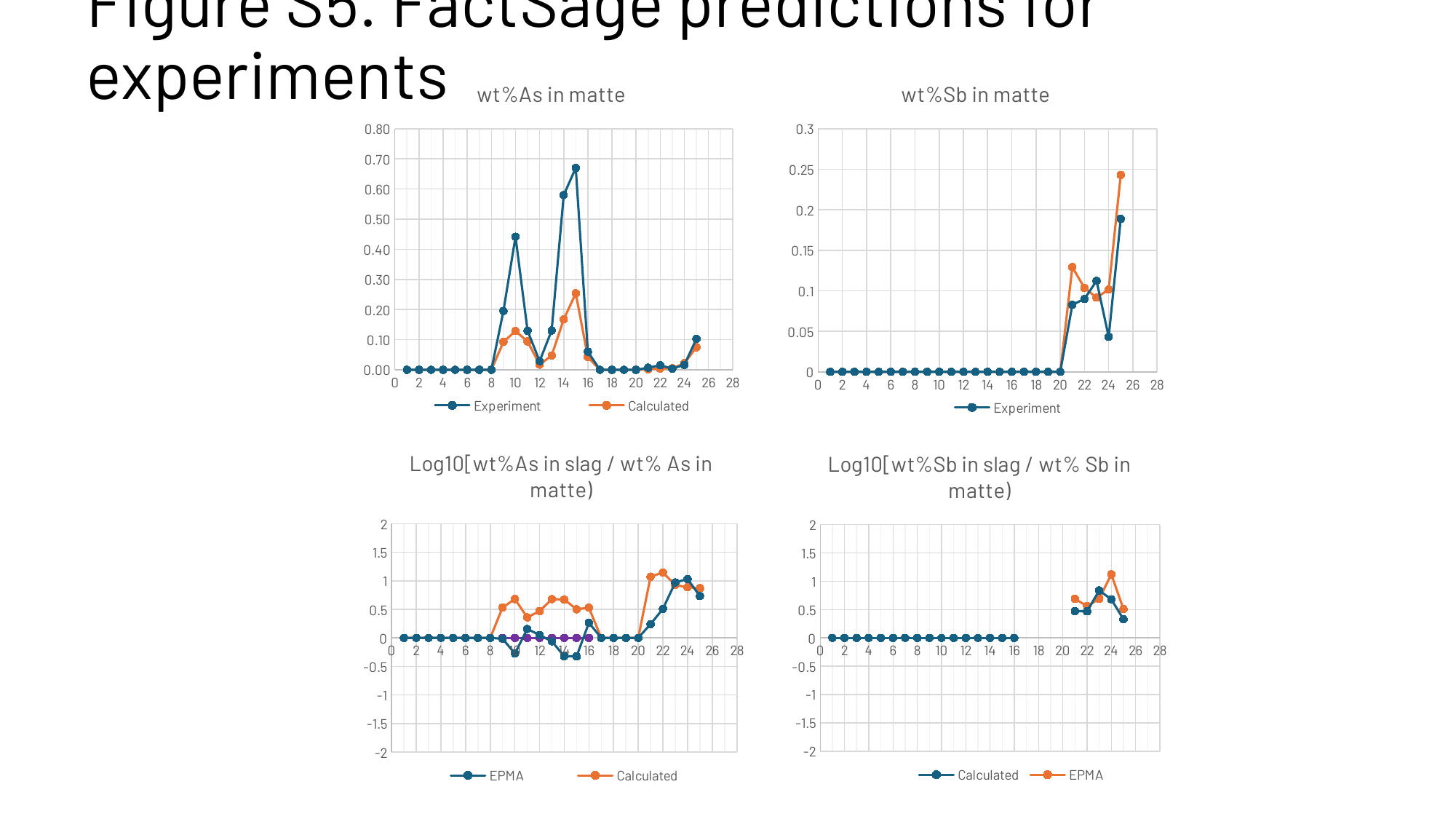

# Figure S5. FactSage predictions for experiments

### Chart: wt%As in matte

| Category | Experiment | Calculated |
|---|---|---|

### Chart: wt%Sb in matte

| Category | Experiment | Calculated |
|---|---|---|

### Chart: Log10[wt%As in slag / wt% As in matte)

| Category | EPMA | Calculated | LA-ICP-MS |
|---|---|---|---|

### Chart: Log10[wt%Sb in slag / wt% Sb in matte)

| Category | Calculated | EPMA |
|---|---|---|